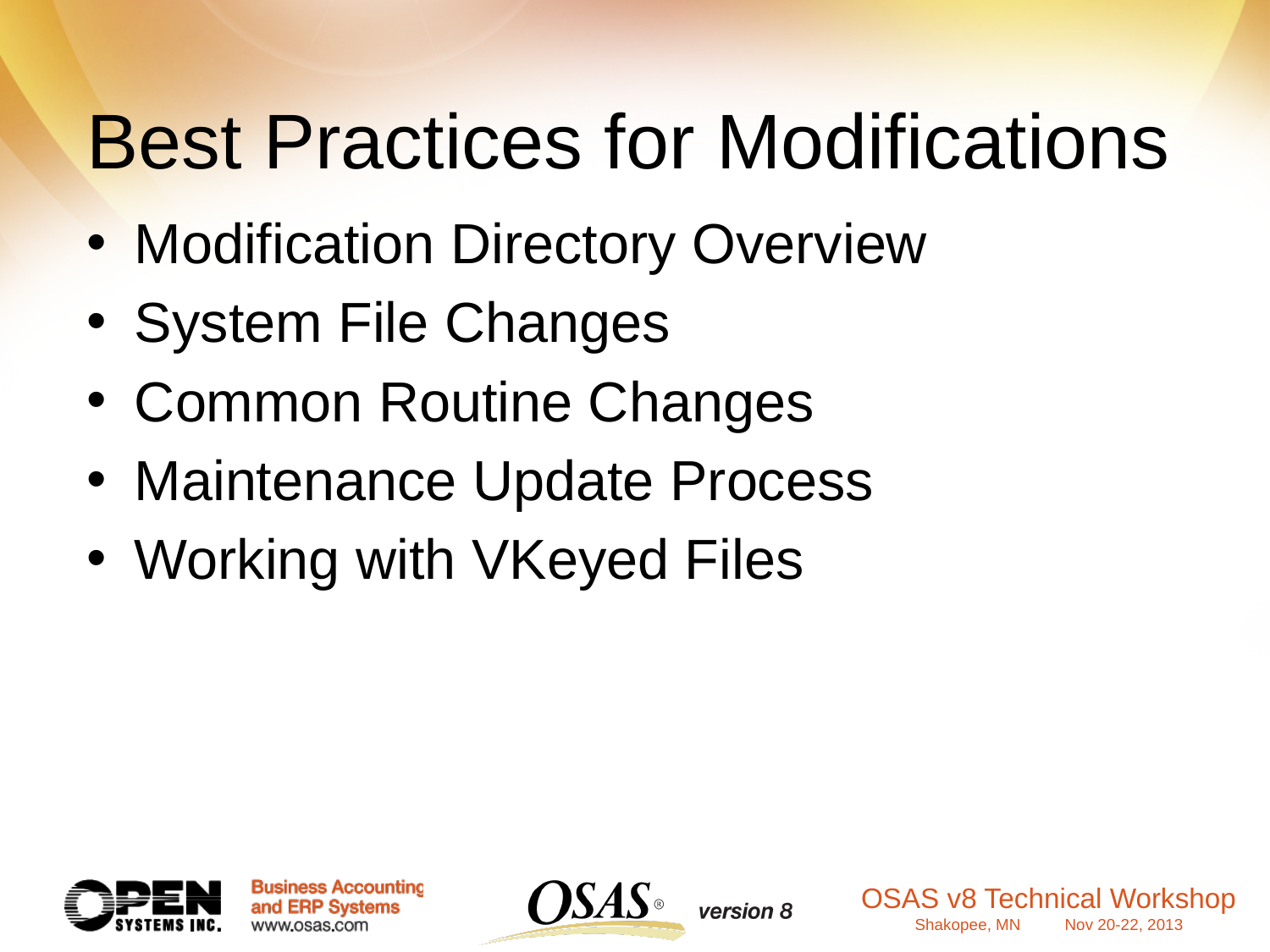

# Best Practices for Modifications
Modification Directory Overview
System File Changes
Common Routine Changes
Maintenance Update Process
Working with VKeyed Files